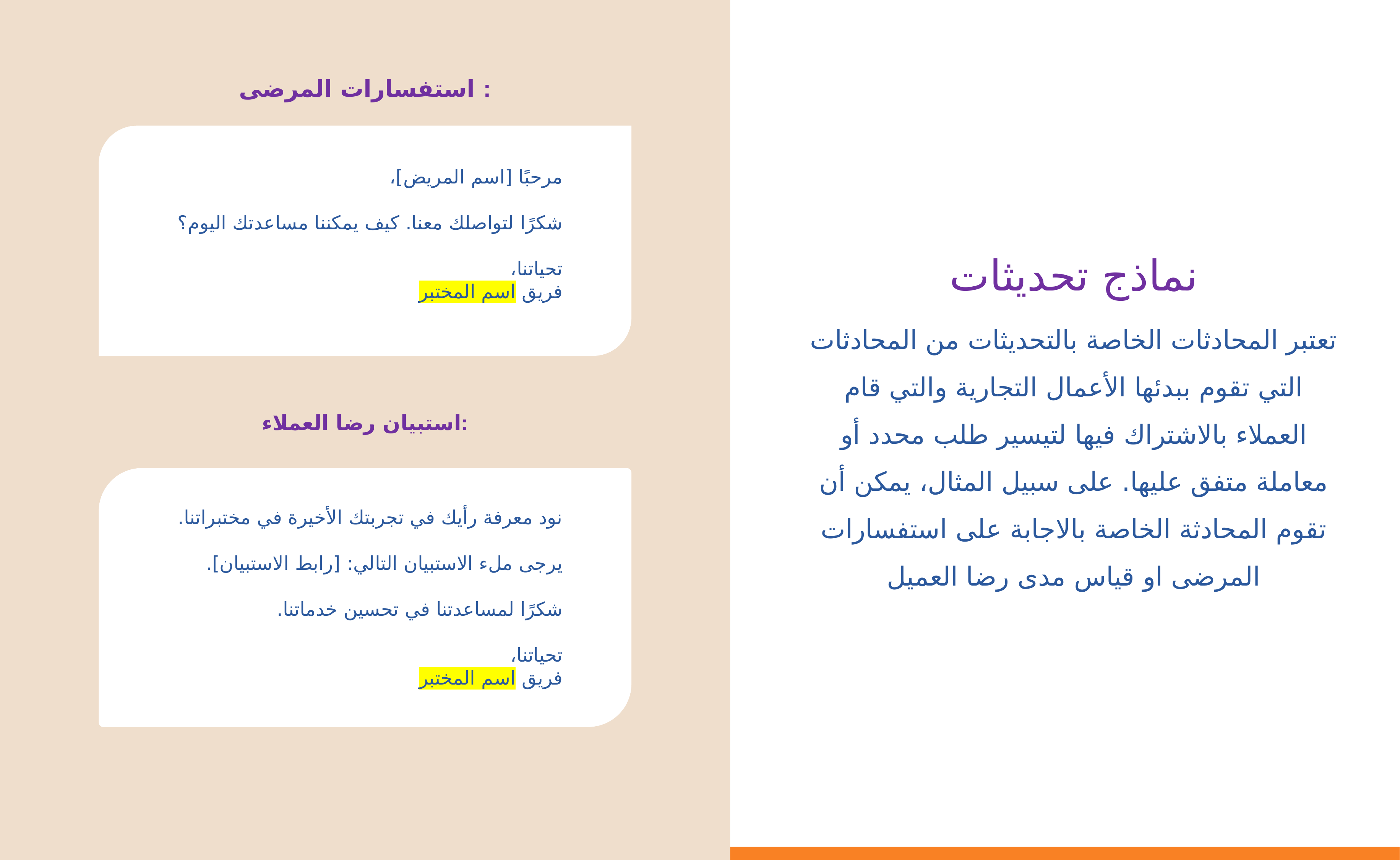

استفسارات المرضى :

مرحبًا [اسم المريض]،

شكرًا لتواصلك معنا. كيف يمكننا مساعدتك اليوم؟

تحياتنا،
فريق اسم المختبر
نماذج تحديثات
تعتبر المحادثات الخاصة بالتحديثات من المحادثات التي تقوم ببدئها الأعمال التجارية والتي قام العملاء بالاشتراك فيها لتيسير طلب محدد أو معاملة متفق عليها. على سبيل المثال، يمكن أن تقوم المحادثة الخاصة بالاجابة على استفسارات المرضى او قياس مدى رضا العميل
استبيان رضا العملاء:

نود معرفة رأيك في تجربتك الأخيرة في مختبراتنا.

يرجى ملء الاستبيان التالي: [رابط الاستبيان].

شكرًا لمساعدتنا في تحسين خدماتنا.

تحياتنا،
فريق اسم المختبر